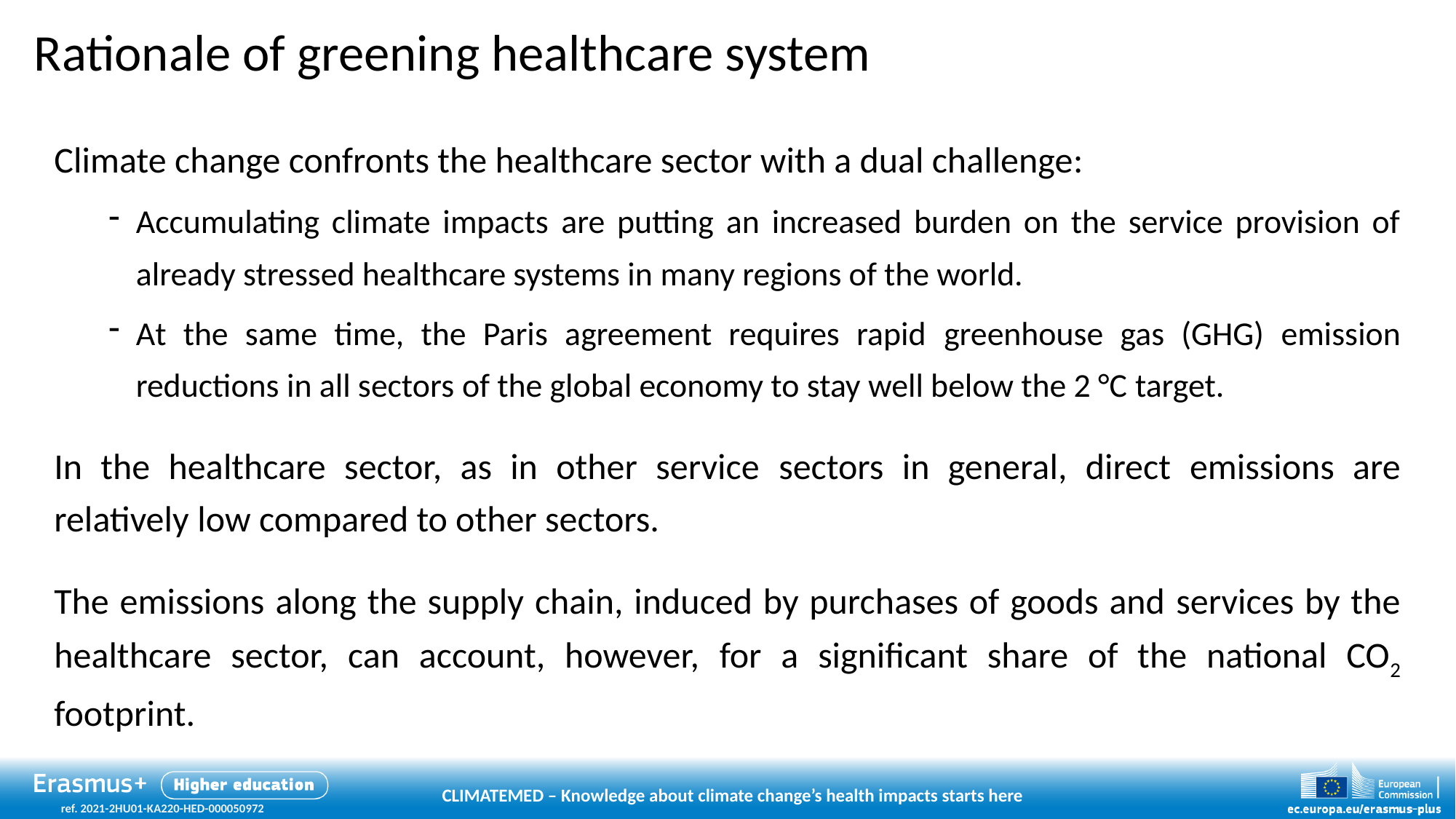

# Rationale of greening healthcare system
Climate change confronts the healthcare sector with a dual challenge:
Accumulating climate impacts are putting an increased burden on the service provision of already stressed healthcare systems in many regions of the world.
At the same time, the Paris agreement requires rapid greenhouse gas (GHG) emission reductions in all sectors of the global economy to stay well below the 2 °C target.
In the healthcare sector, as in other service sectors in general, direct emissions are relatively low compared to other sectors.
The emissions along the supply chain, induced by purchases of goods and services by the healthcare sector, can account, however, for a significant share of the national CO2 footprint.